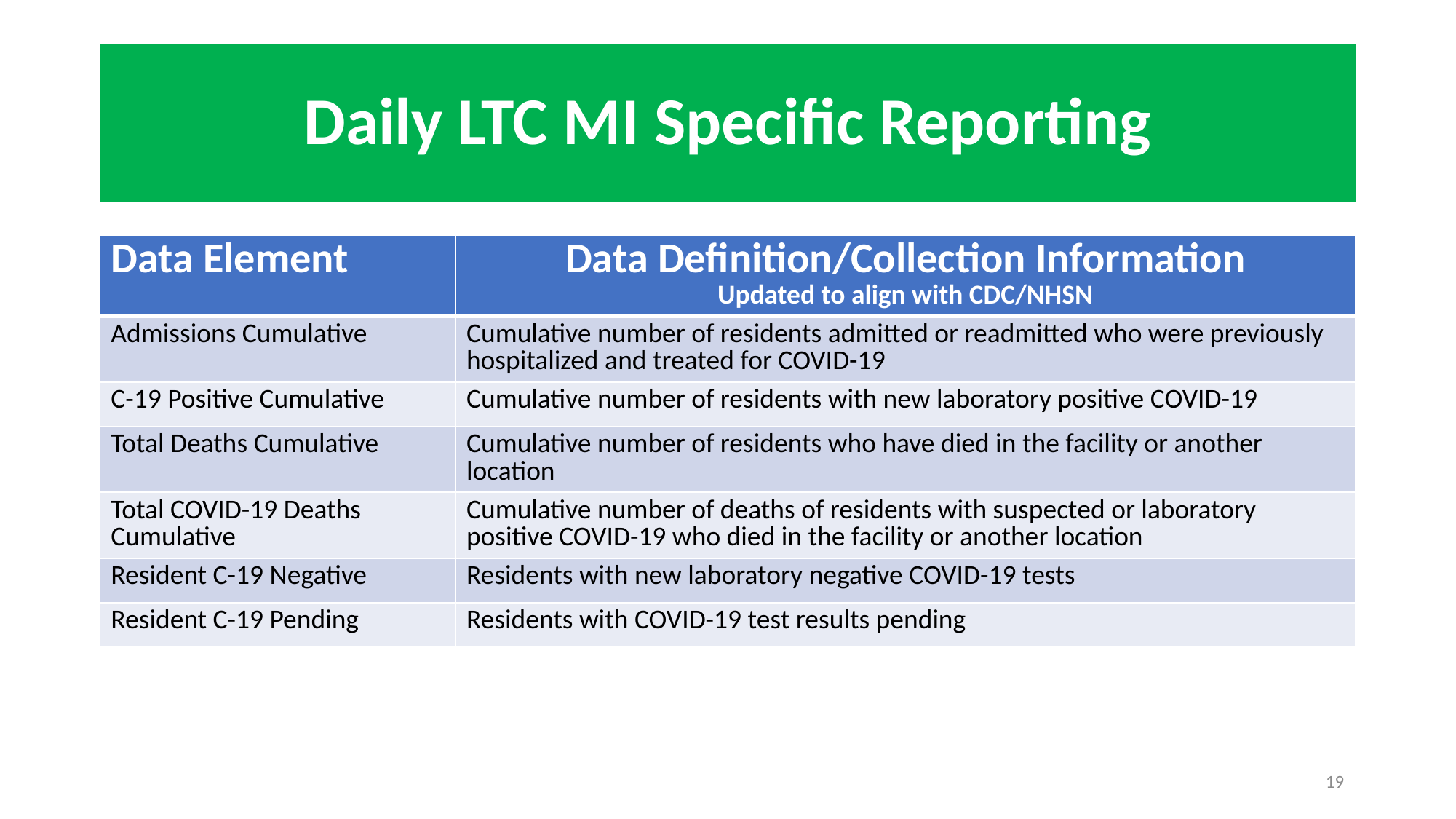

# Daily LTC MI Specific Reporting
| Data Element | Data Definition/Collection Information Updated to align with CDC/NHSN |
| --- | --- |
| Admissions Cumulative | Cumulative number of residents admitted or readmitted who were previously hospitalized and treated for COVID-19 |
| C-19 Positive Cumulative | Cumulative number of residents with new laboratory positive COVID-19 |
| Total Deaths Cumulative | Cumulative number of residents who have died in the facility or another location |
| Total COVID-19 Deaths Cumulative | Cumulative number of deaths of residents with suspected or laboratory positive COVID-19 who died in the facility or another location |
| Resident C-19 Negative | Residents with new laboratory negative COVID-19 tests |
| Resident C-19 Pending | Residents with COVID-19 test results pending |
19